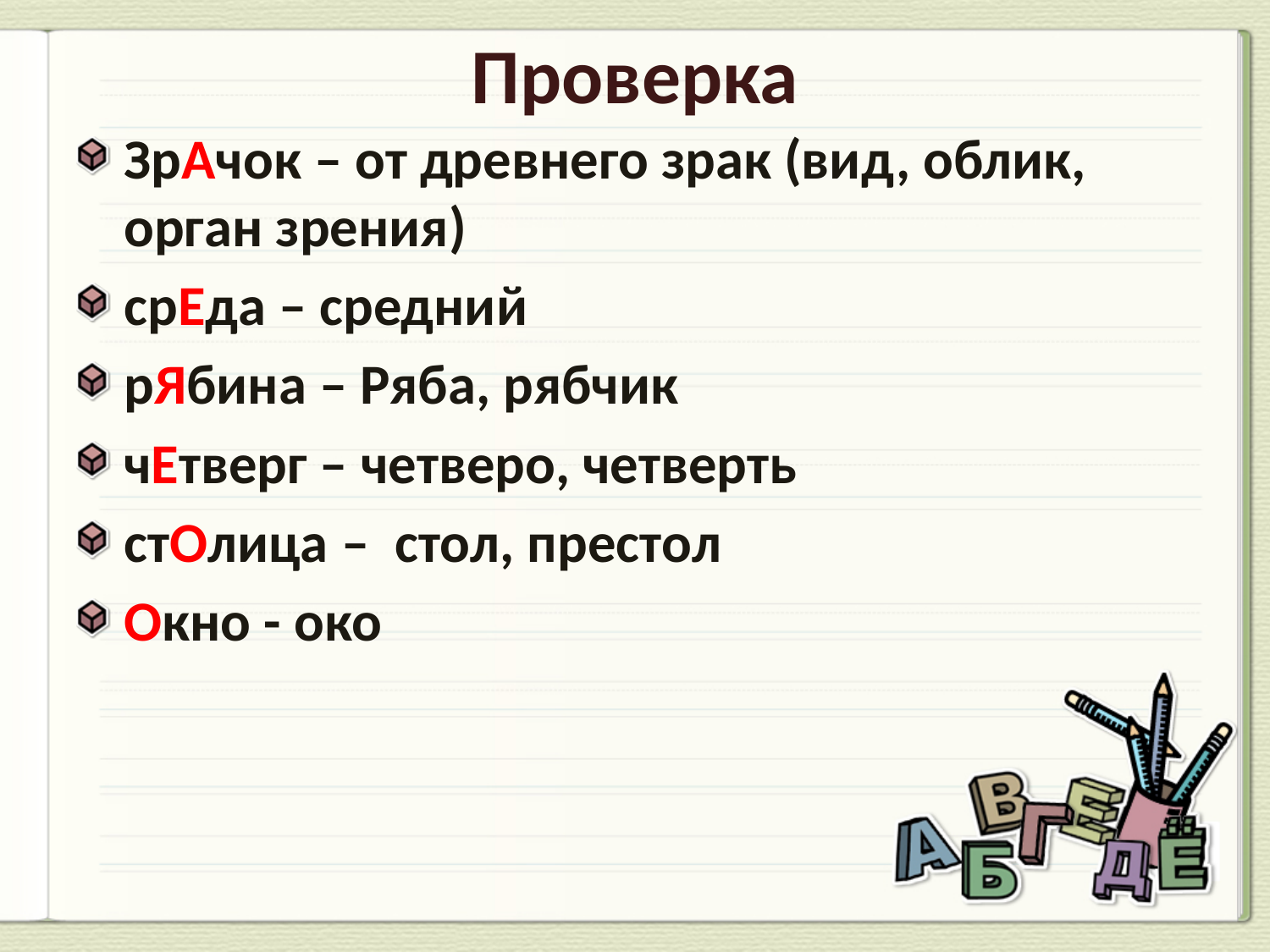

# Проверка
ЗрАчок – от древнего зрак (вид, облик, орган зрения)
срЕда – средний
рЯбина – Ряба, рябчик
чЕтверг – четверо, четверть
стОлица –  стол, престол
Окно - око